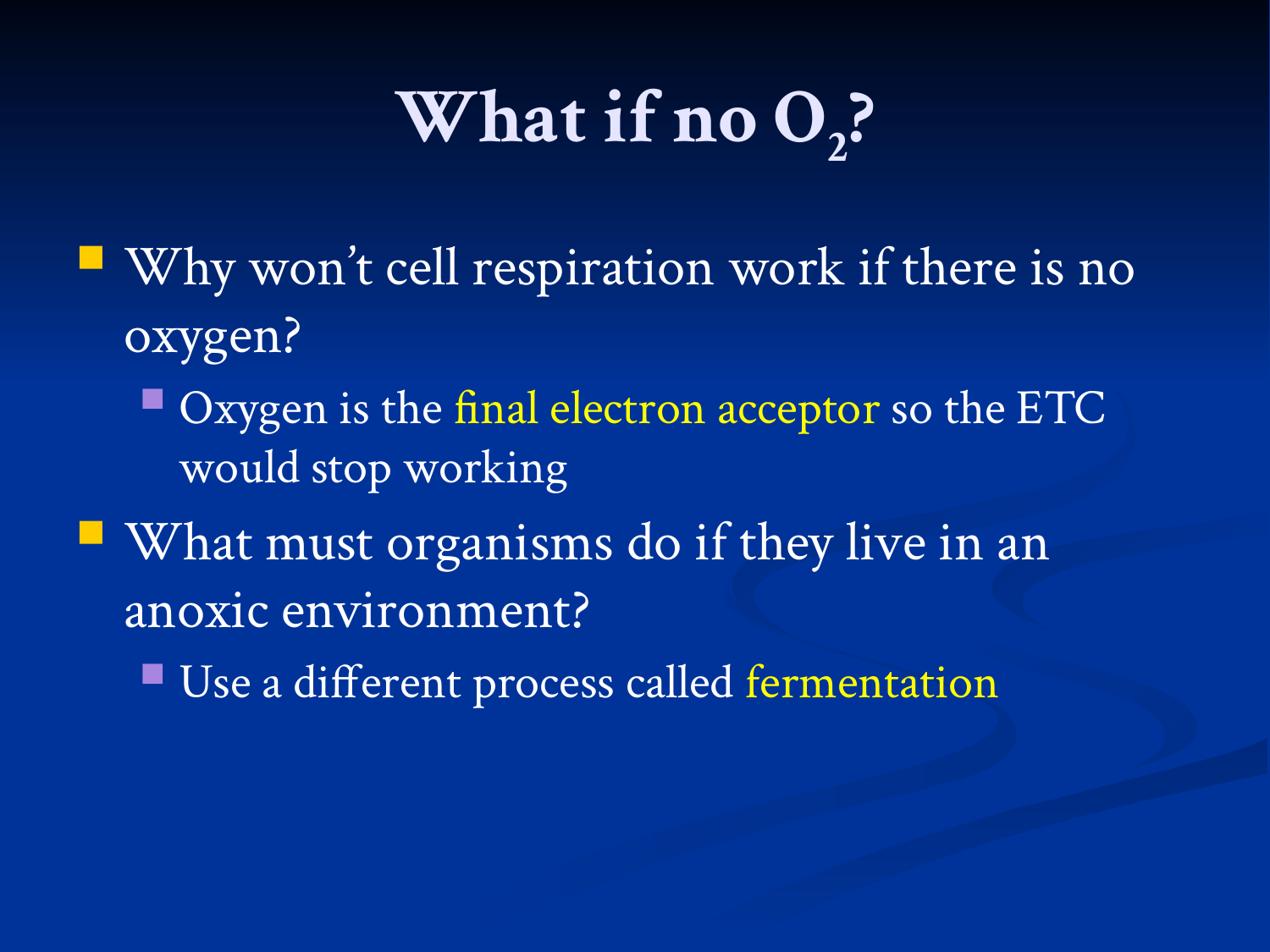

# What if no O2?
Why won’t cell respiration work if there is no oxygen?
Oxygen is the final electron acceptor so the ETC would stop working
What must organisms do if they live in an anoxic environment?
Use a different process called fermentation